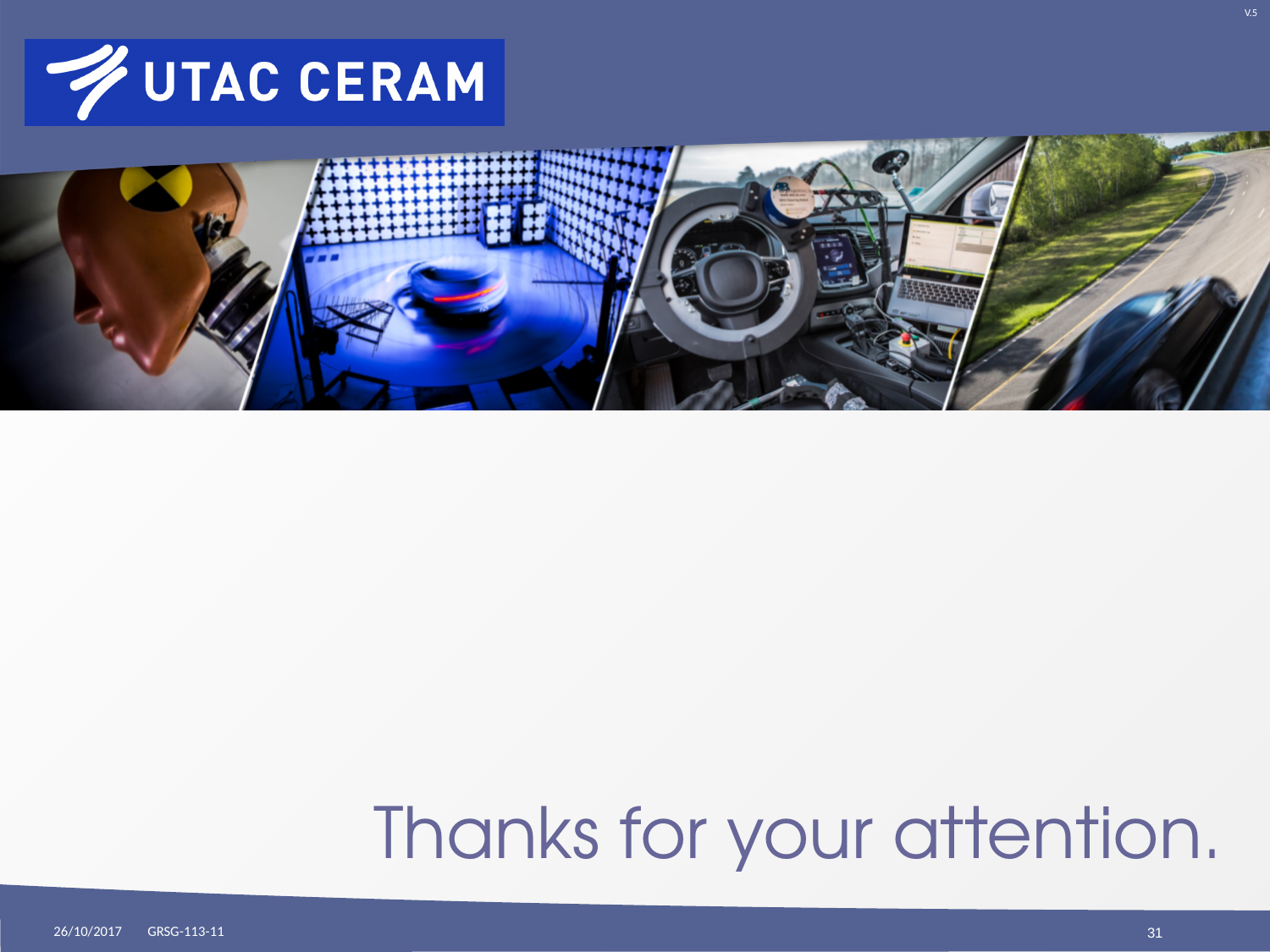

# Thanks for your attention.
26/10/2017
GRSG-113-11